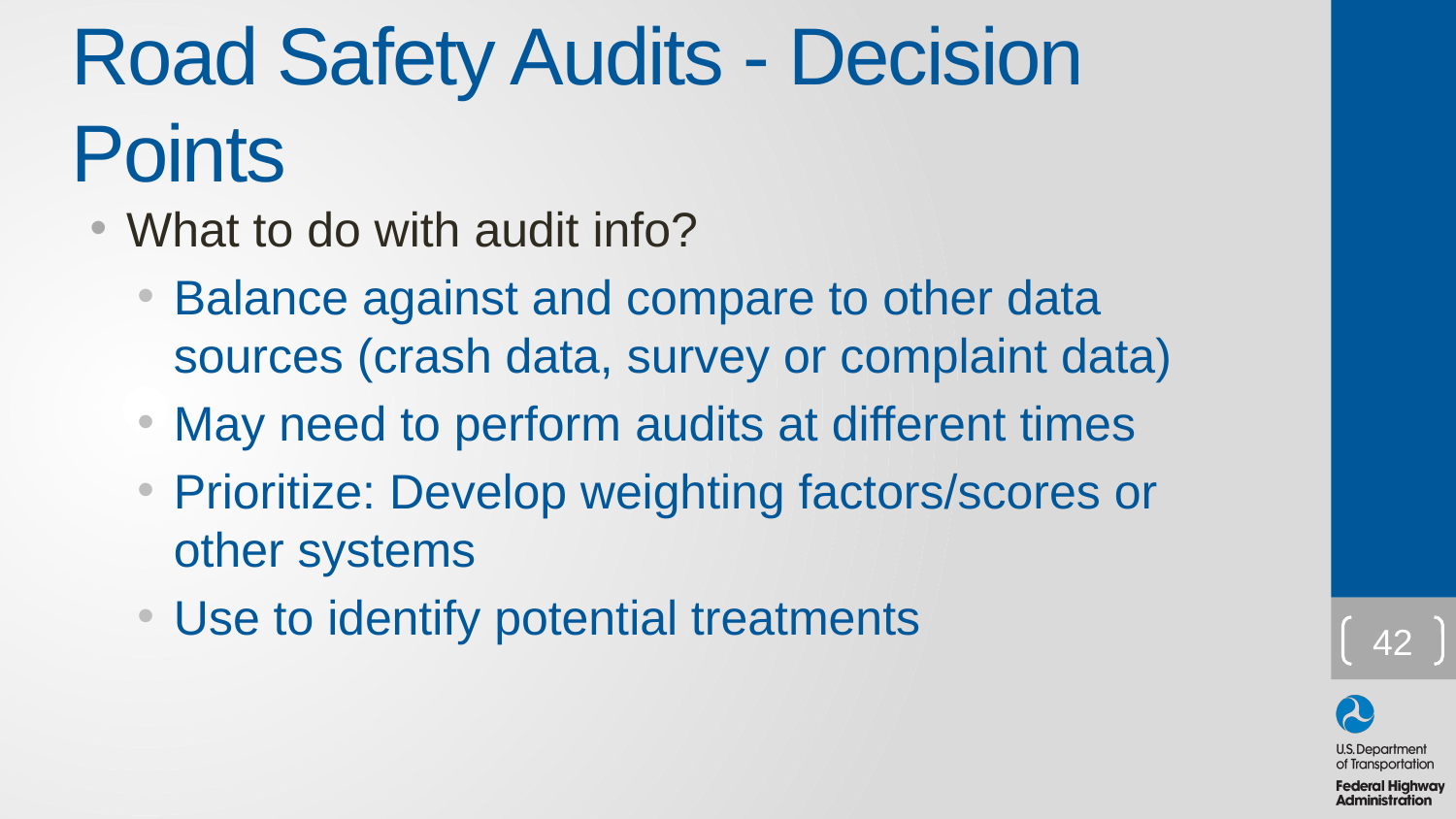

# Road Safety Audits - Decision Points
What to do with audit info?
Balance against and compare to other data sources (crash data, survey or complaint data)
May need to perform audits at different times
Prioritize: Develop weighting factors/scores or other systems
Use to identify potential treatments

42